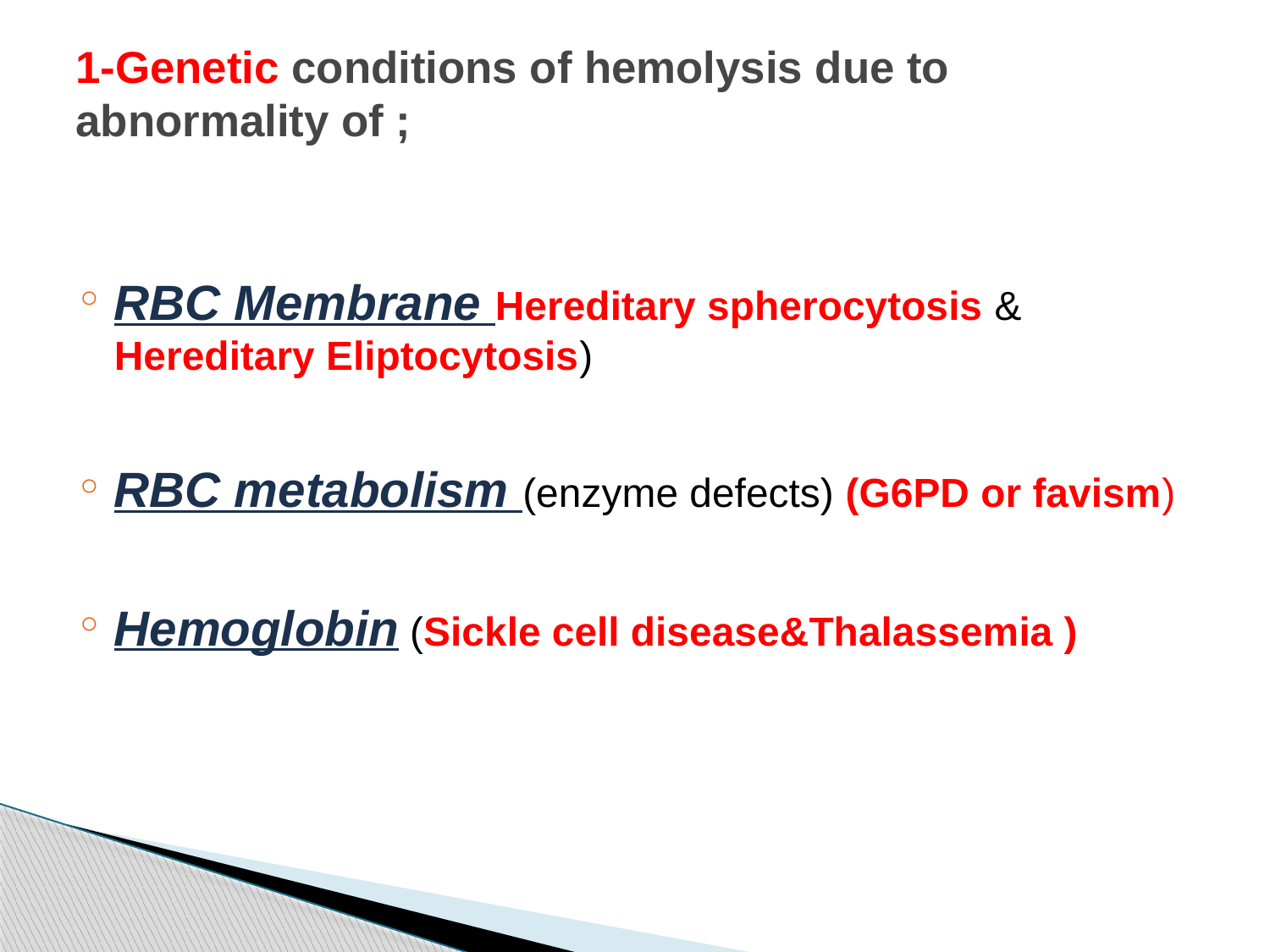

# 1-Genetic conditions of hemolysis due to  abnormality of ;
RBC Membrane Hereditary spherocytosis & Hereditary Eliptocytosis)

RBC metabolism (enzyme defects) (G6PD or favism)

Hemoglobin (Sickle cell disease&Thalassemia )